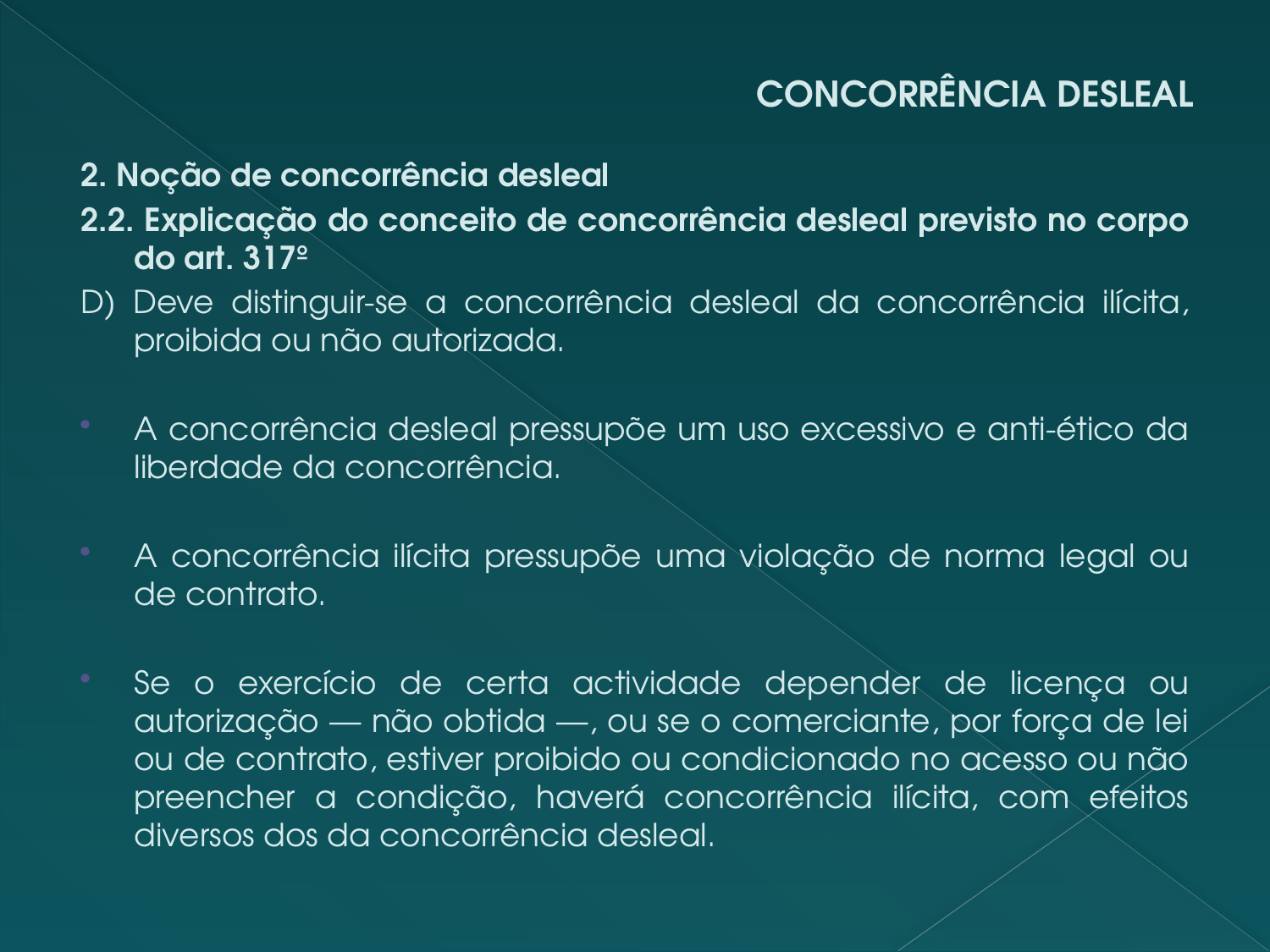

# CONCORRÊNCIA DESLEAL
2. Noção de concorrência desleal
2.2. Explicação do conceito de concorrência desleal previsto no corpo do art. 317º
D) Deve distinguir-se a concorrência desleal da concorrência ilícita, proibida ou não autorizada.

A concorrência desleal pressupõe um uso excessivo e anti-ético da liberdade da concorrência.

A concorrência ilícita pressupõe uma violação de norma legal ou de contrato.

Se o exercício de certa actividade depender de licença ou autorização — não obtida —, ou se o comerciante, por força de lei ou de contrato, estiver proibido ou condicionado no acesso ou não preencher a condição, haverá concorrência ilícita, com efeitos diversos dos da concorrência desleal.